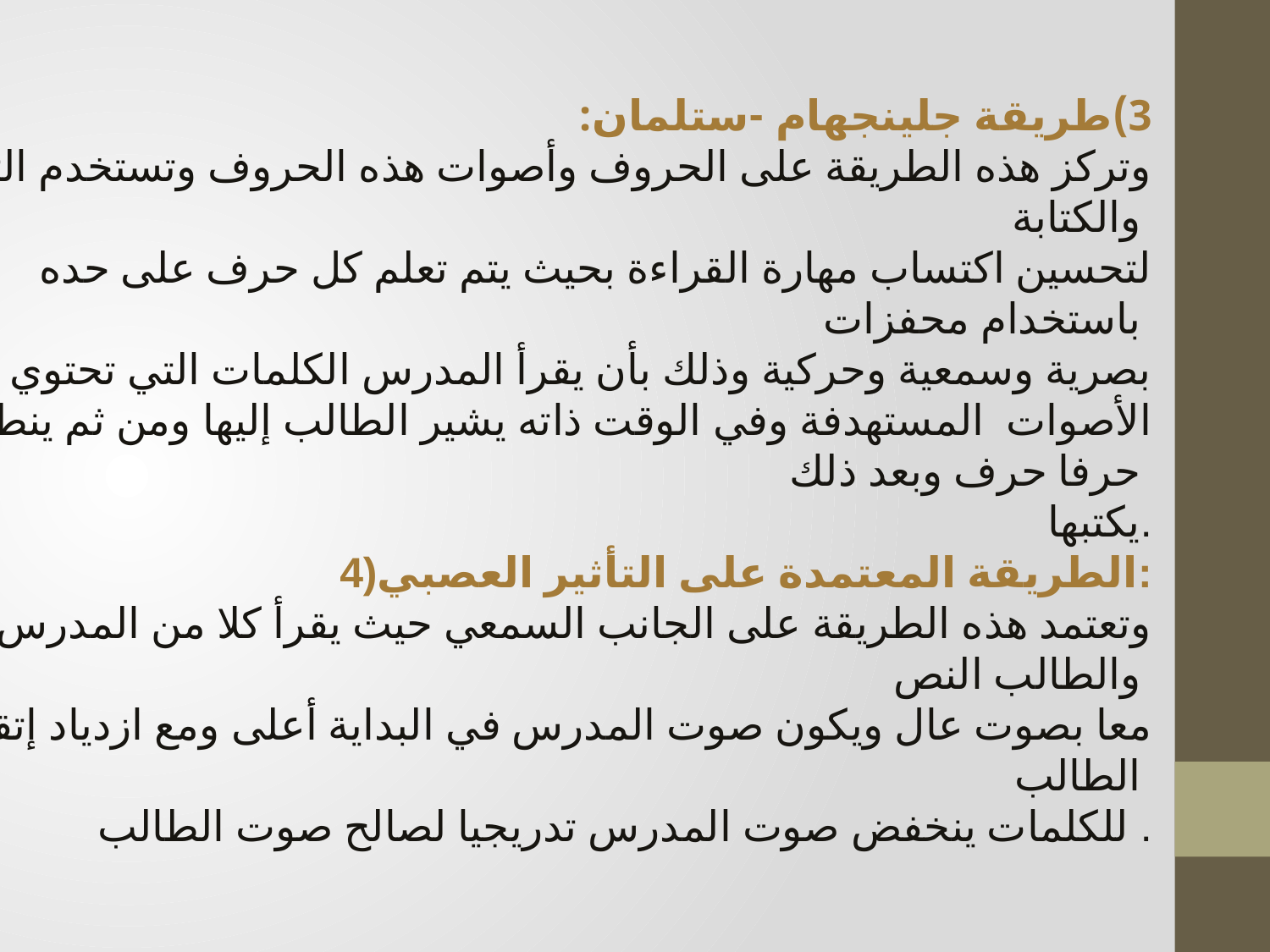

3)طريقة جلينجهام -ستلمان:
وتركز هذه الطريقة على الحروف وأصوات هذه الحروف وتستخدم التهجئة والكتابة
لتحسين اكتساب مهارة القراءة بحيث يتم تعلم كل حرف على حده باستخدام محفزات
بصرية وسمعية وحركية وذلك بأن يقرأ المدرس الكلمات التي تحتوي على الأصوات  المستهدفة وفي الوقت ذاته يشير الطالب إليها ومن ثم ينطقها حرفا حرف وبعد ذلك
يكتبها.
4)الطريقة المعتمدة على التأثير العصبي:
وتعتمد هذه الطريقة على الجانب السمعي حيث يقرأ كلا من المدرس والطالب النص
معا بصوت عال ويكون صوت المدرس في البداية أعلى ومع ازدياد إتقان الطالب
للكلمات ينخفض صوت المدرس تدريجيا لصالح صوت الطالب .